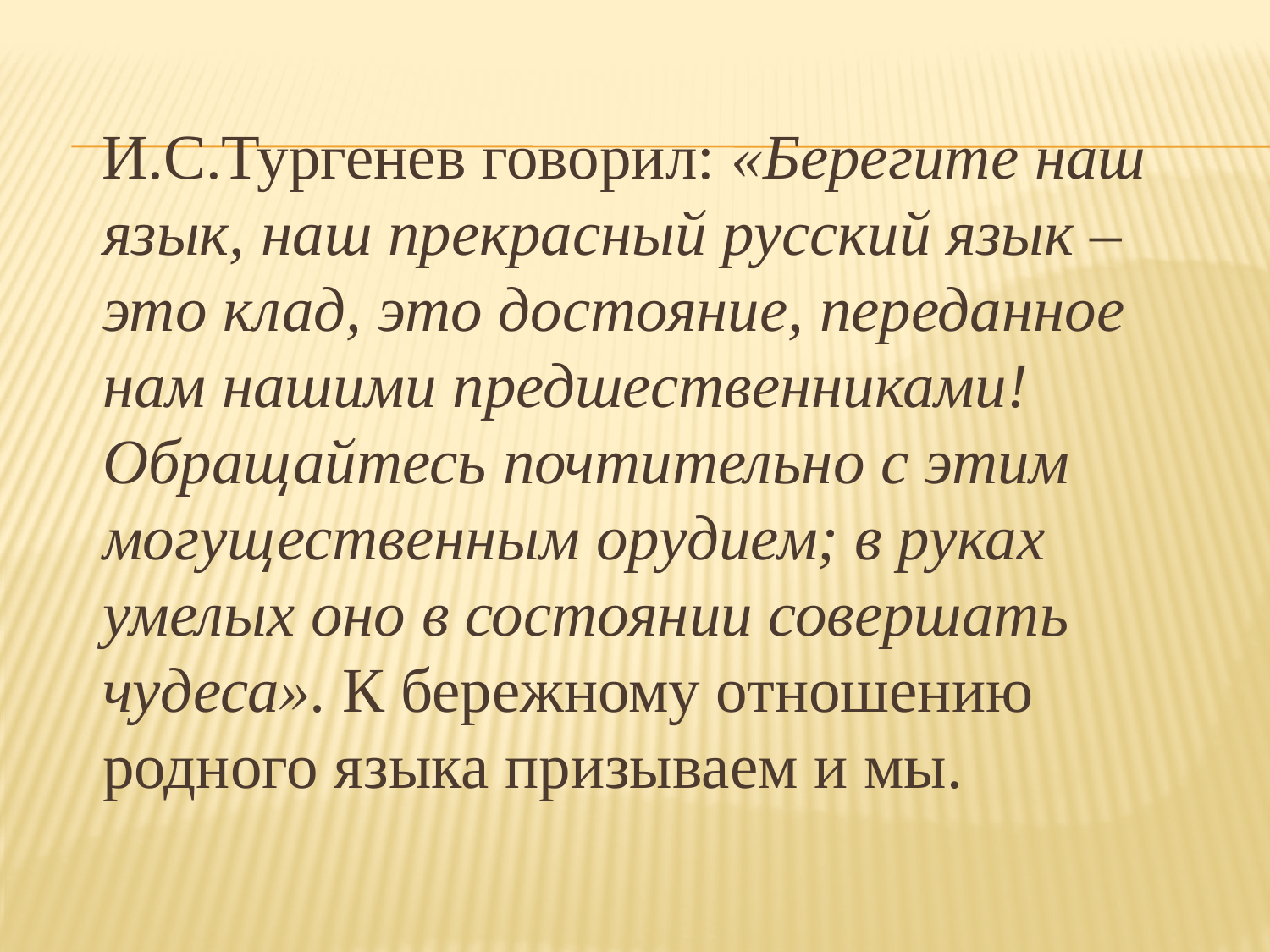

И.С.Тургенев говорил: «Берегите наш язык, наш прекрасный русский язык – это клад, это достояние, переданное нам нашими предшественниками! Обращайтесь почтительно с этим могущественным орудием; в руках умелых оно в состоянии совершать чудеса». К бережному отношению родного языка призываем и мы.